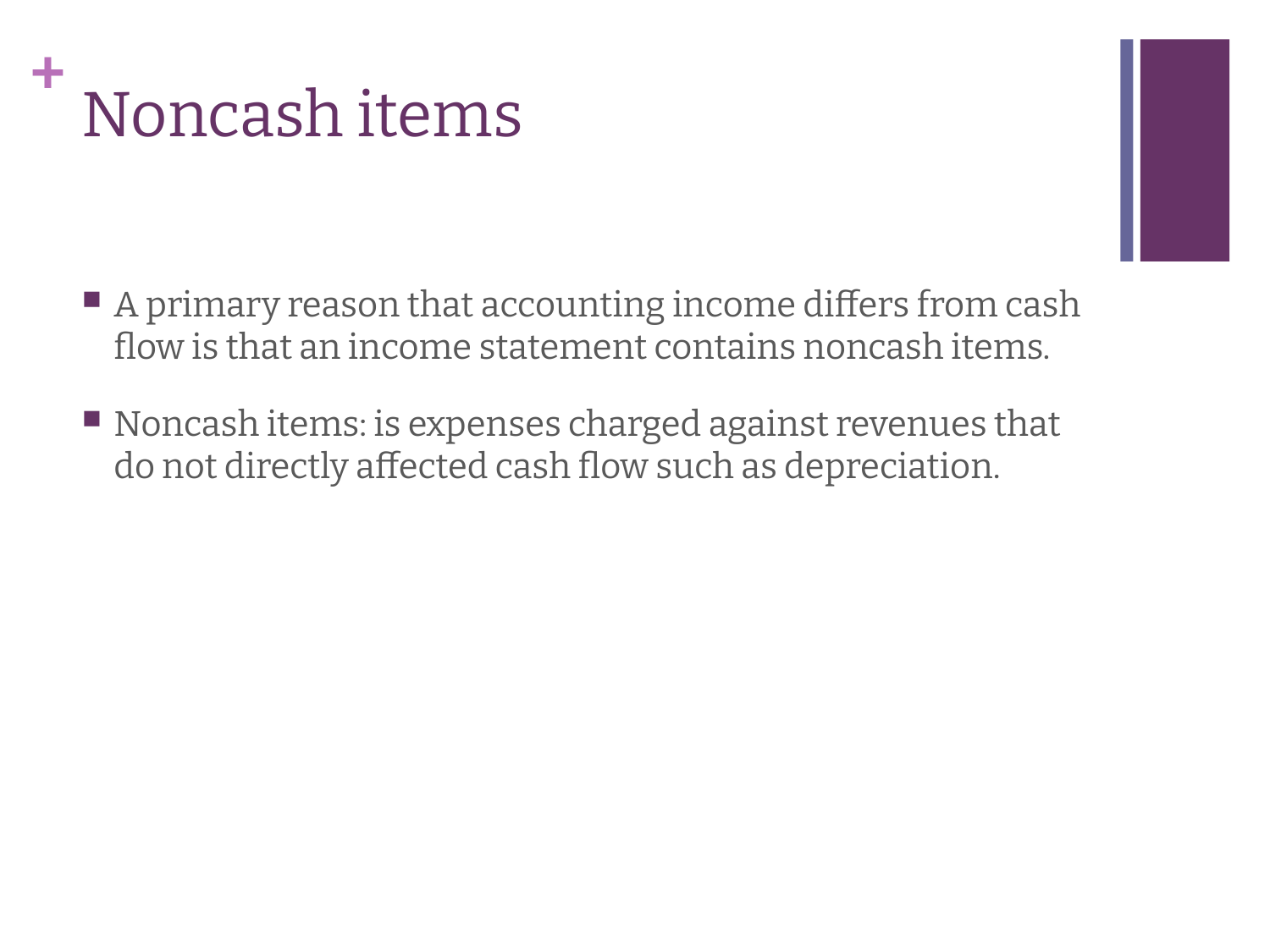

# Noncash items
A primary reason that accounting income differs from cash flow is that an income statement contains noncash items.
Noncash items: is expenses charged against revenues that do not directly affected cash flow such as depreciation.